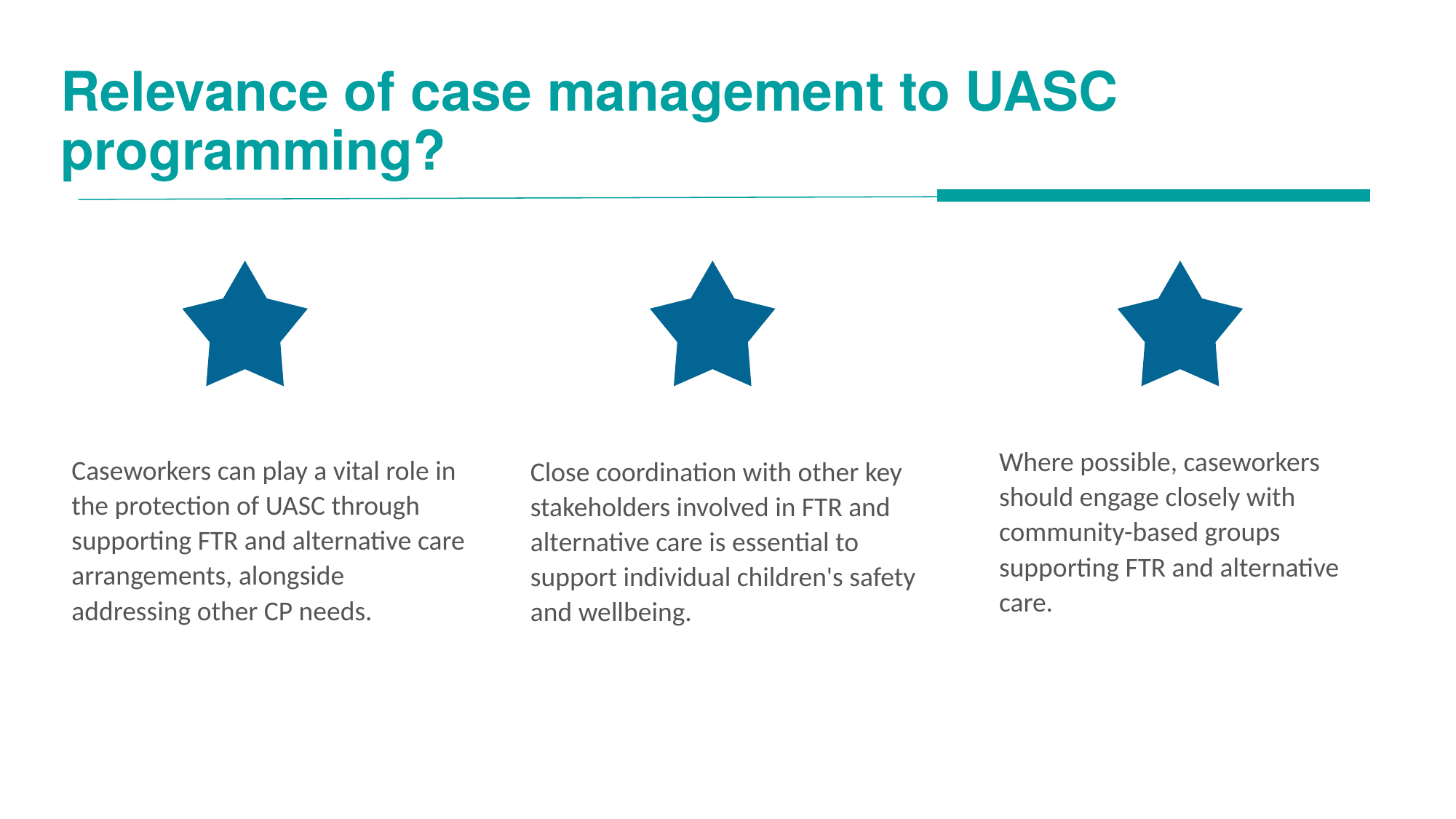

# Relevance of case management to UASC programming?

Where possible, caseworkers should engage closely with community-based groups supporting FTR and alternative care.
Caseworkers can play a vital role in the protection of UASC through supporting FTR and alternative care arrangements, alongside addressing other CP needs.
Close coordination with other key stakeholders involved in FTR and alternative care is essential to support individual children's safety and wellbeing.